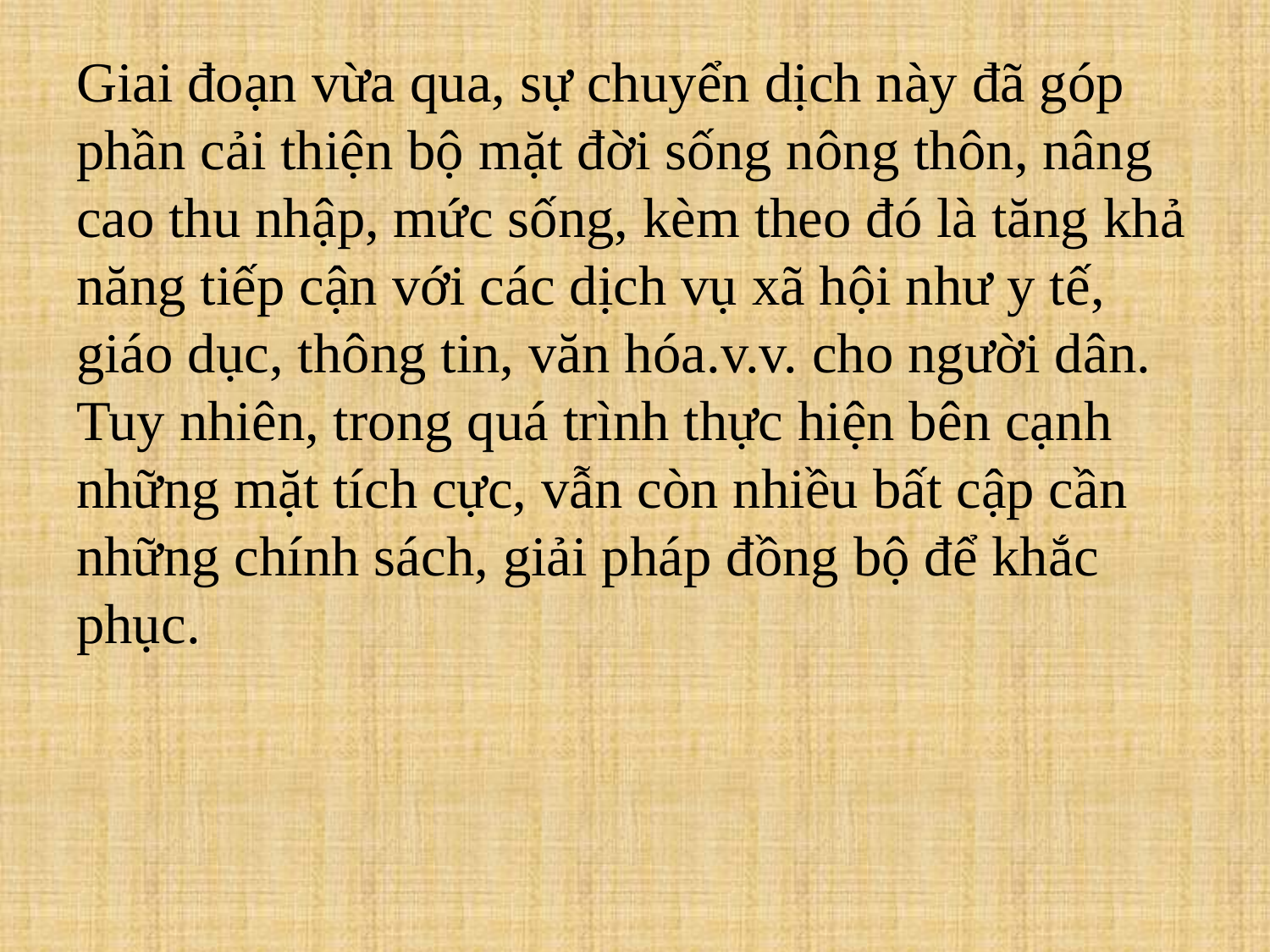

# Giai đoạn vừa qua, sự chuyển dịch này đã góp phần cải thiện bộ mặt đời sống nông thôn, nâng cao thu nhập, mức sống, kèm theo đó là tăng khả năng tiếp cận với các dịch vụ xã hội như y tế, giáo dục, thông tin, văn hóa.v.v. cho người dân. Tuy nhiên, trong quá trình thực hiện bên cạnh những mặt tích cực, vẫn còn nhiều bất cập cần những chính sách, giải pháp đồng bộ để khắc phục.